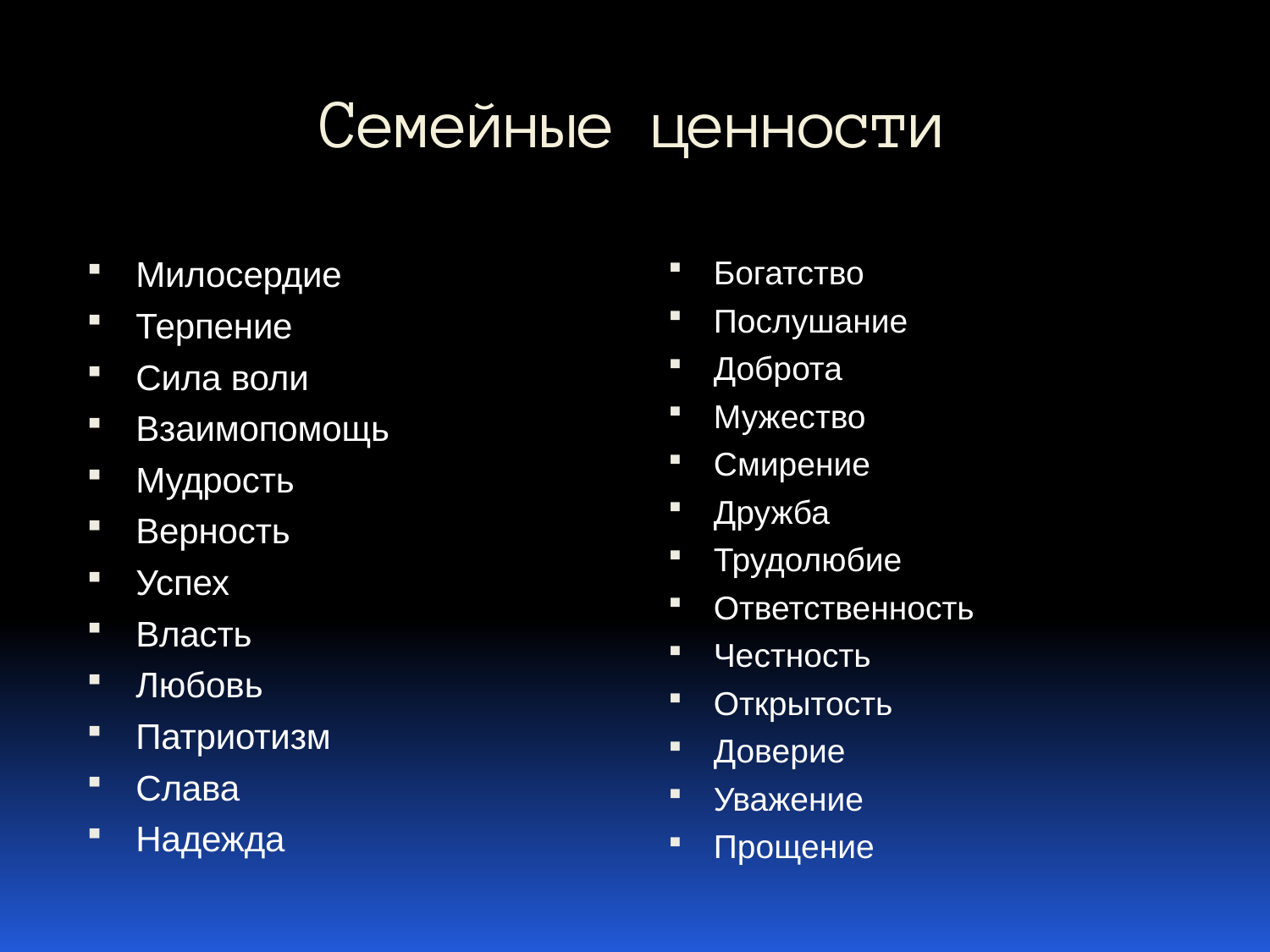

# Семейные ценности
Милосердие
Терпение
Сила воли
Взаимопомощь
Мудрость
Верность
Успех
Власть
Любовь
Патриотизм
Слава
Надежда
Богатство
Послушание
Доброта
Мужество
Смирение
Дружба
Трудолюбие
Ответственность
Честность
Открытость
Доверие
Уважение
Прощение